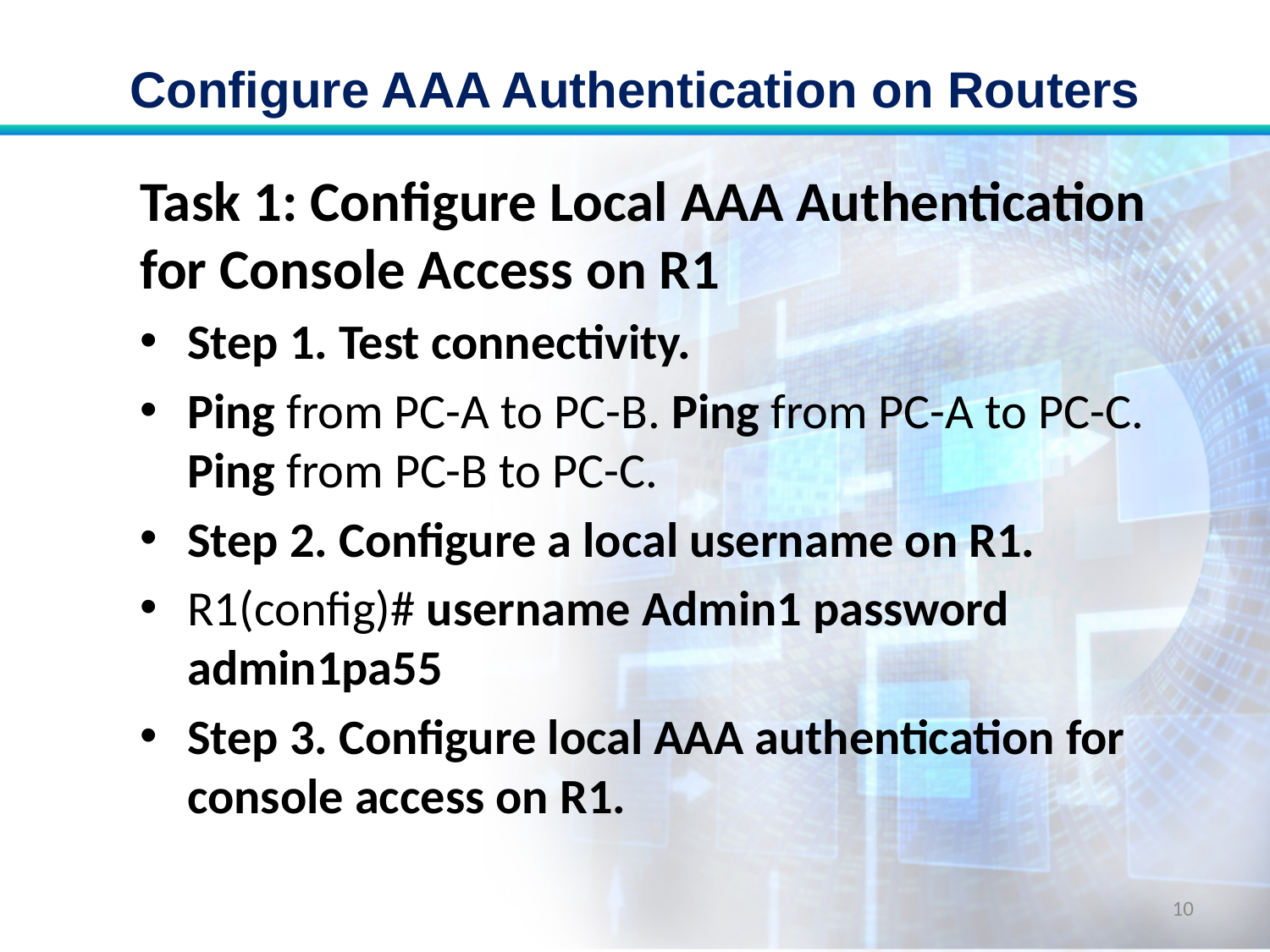

# Configure AAA Authentication on Routers
Task 1: Configure Local AAA Authentication for Console Access on R1
Step 1. Test connectivity.
Ping from PC-A to PC-B. Ping from PC-A to PC-C. Ping from PC-B to PC-C.
Step 2. Configure a local username on R1.
R1(config)# username Admin1 password admin1pa55
Step 3. Configure local AAA authentication for console access on R1.

10